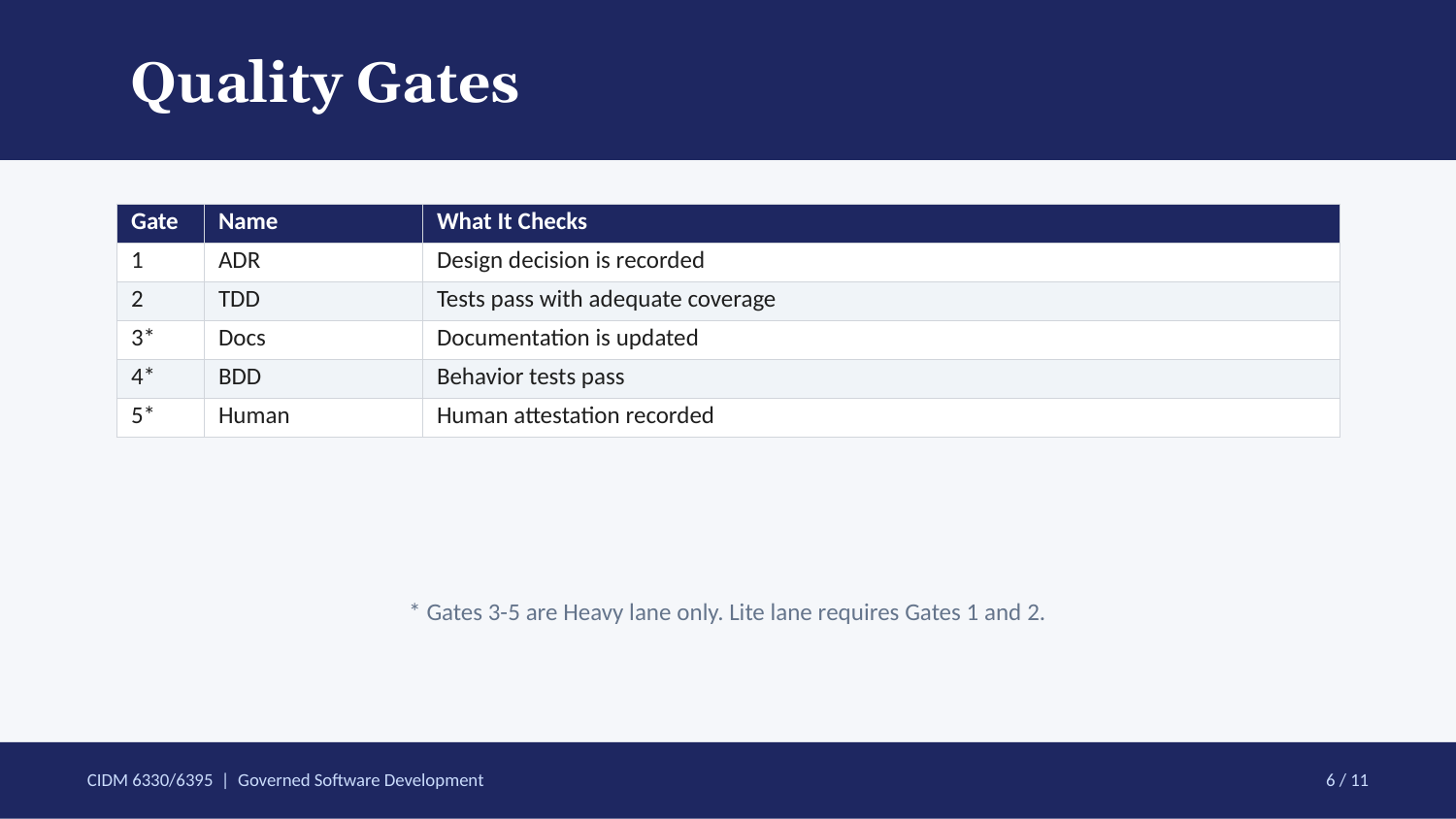

Quality Gates
| Gate | Name | What It Checks |
| --- | --- | --- |
| 1 | ADR | Design decision is recorded |
| 2 | TDD | Tests pass with adequate coverage |
| 3\* | Docs | Documentation is updated |
| 4\* | BDD | Behavior tests pass |
| 5\* | Human | Human attestation recorded |
* Gates 3-5 are Heavy lane only. Lite lane requires Gates 1 and 2.

CIDM 6330/6395  |  Governed Software Development
6 / 11